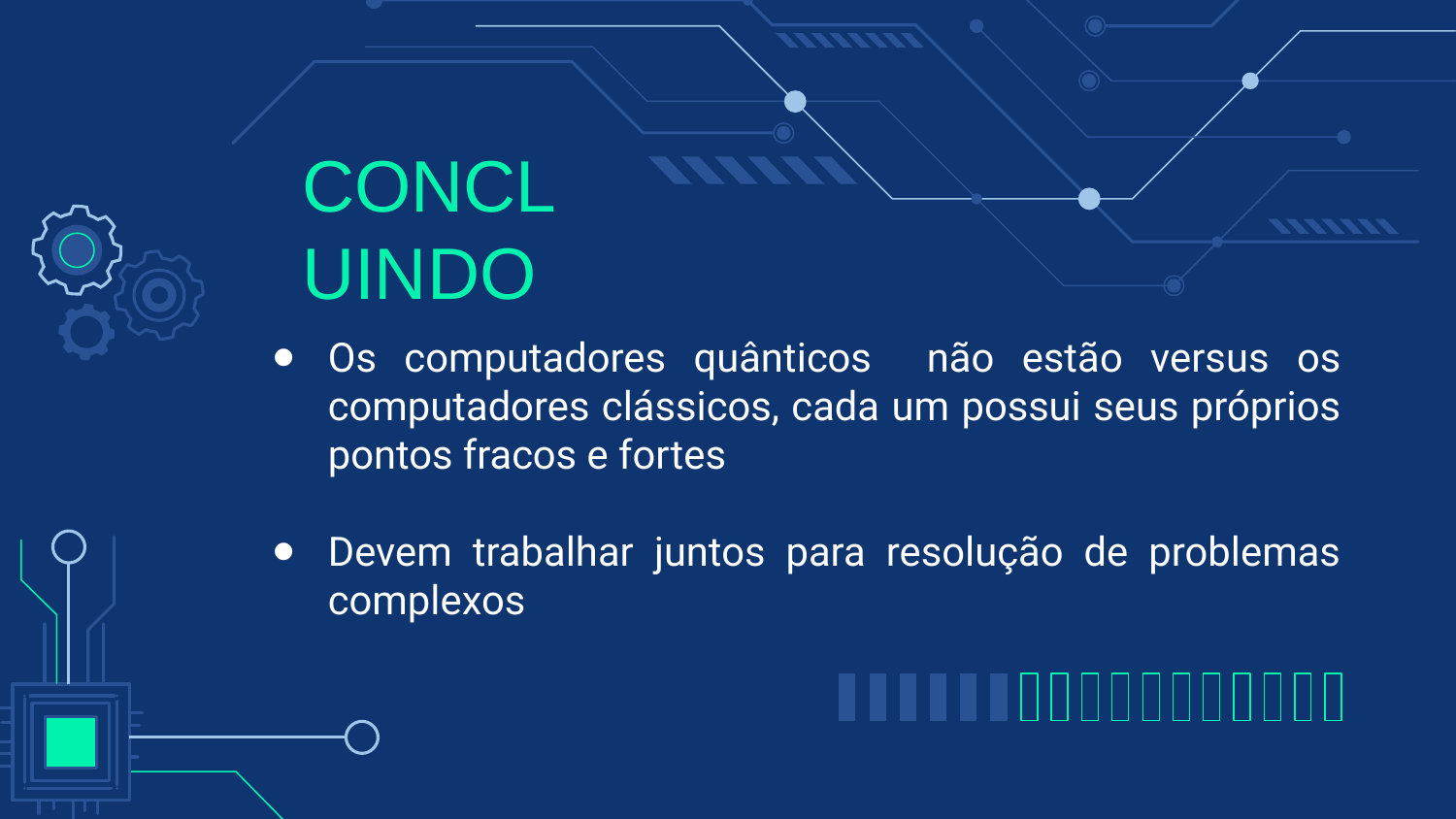

CONCLUINDO

Os computadores quânticos  não estão versus os computadores clássicos, cada um possui seus próprios pontos fracos e fortes

Devem trabalhar juntos para resolução de problemas complexos